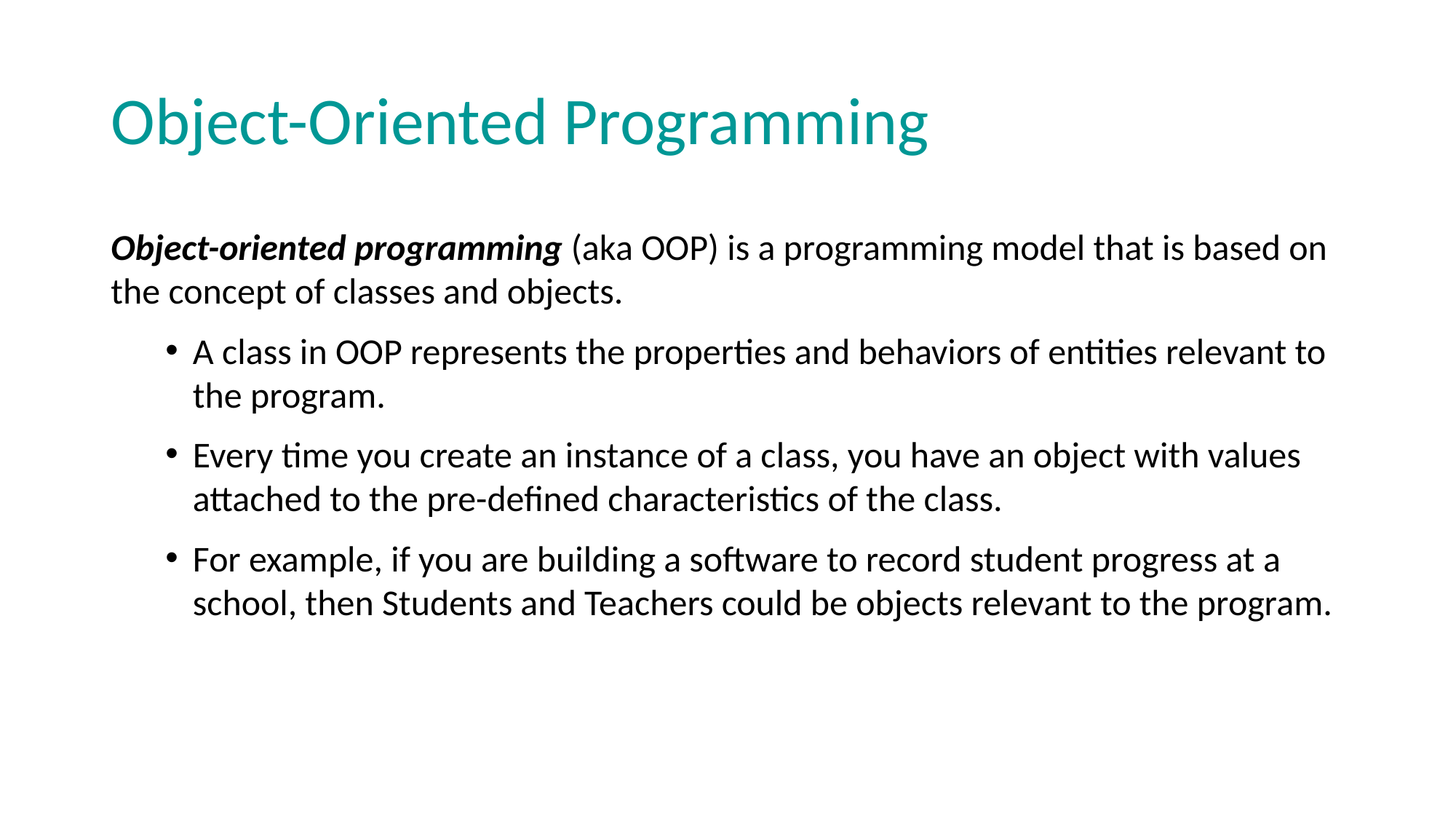

# Object-Oriented Programming
Object-oriented programming (aka OOP) is a programming model that is based on the concept of classes and objects.
A class in OOP represents the properties and behaviors of entities relevant to the program.
Every time you create an instance of a class, you have an object with values attached to the pre-defined characteristics of the class.
For example, if you are building a software to record student progress at a school, then Students and Teachers could be objects relevant to the program.